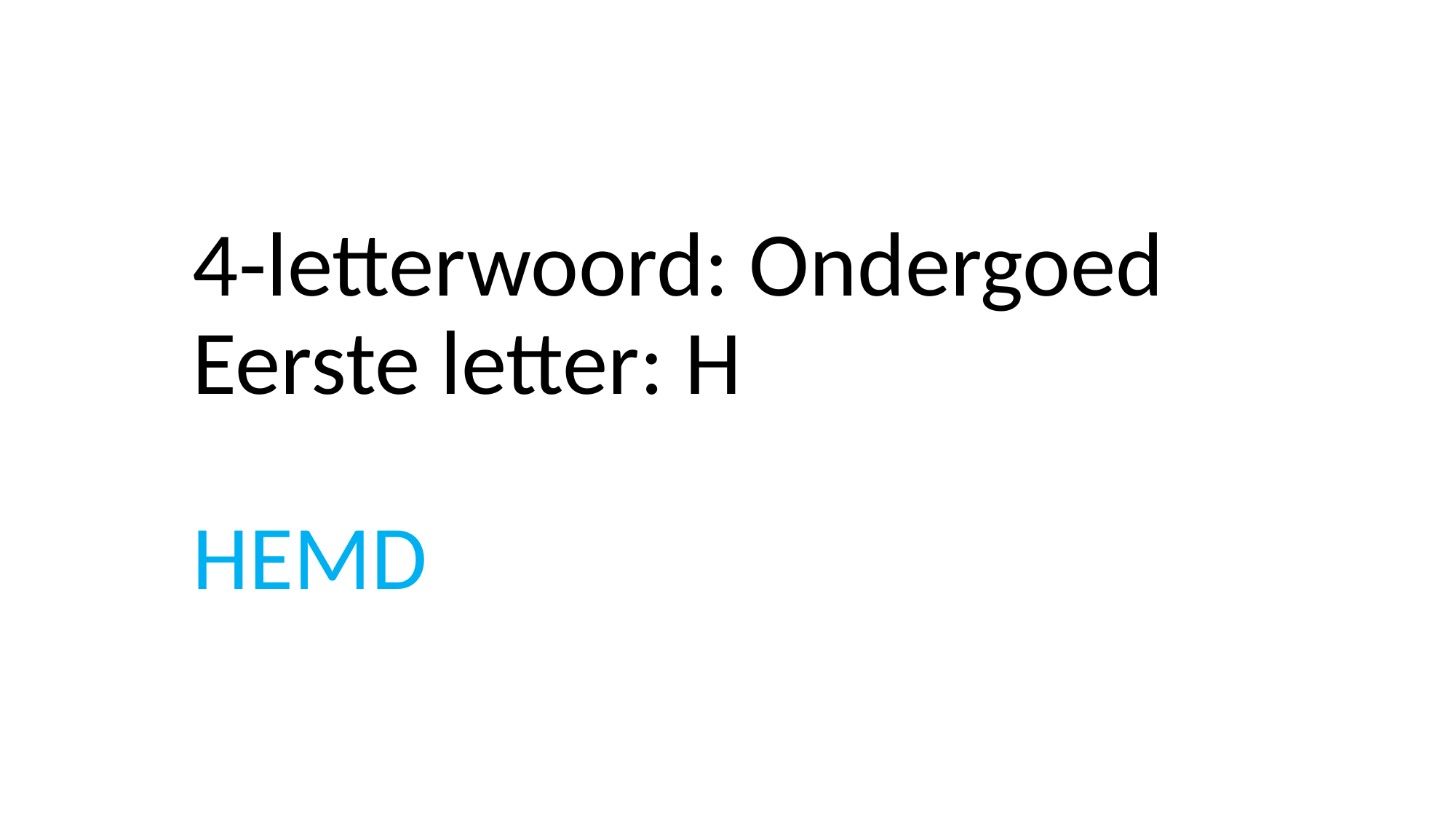

# 4-letterwoord: Ondergoed Eerste letter: H
HEMD